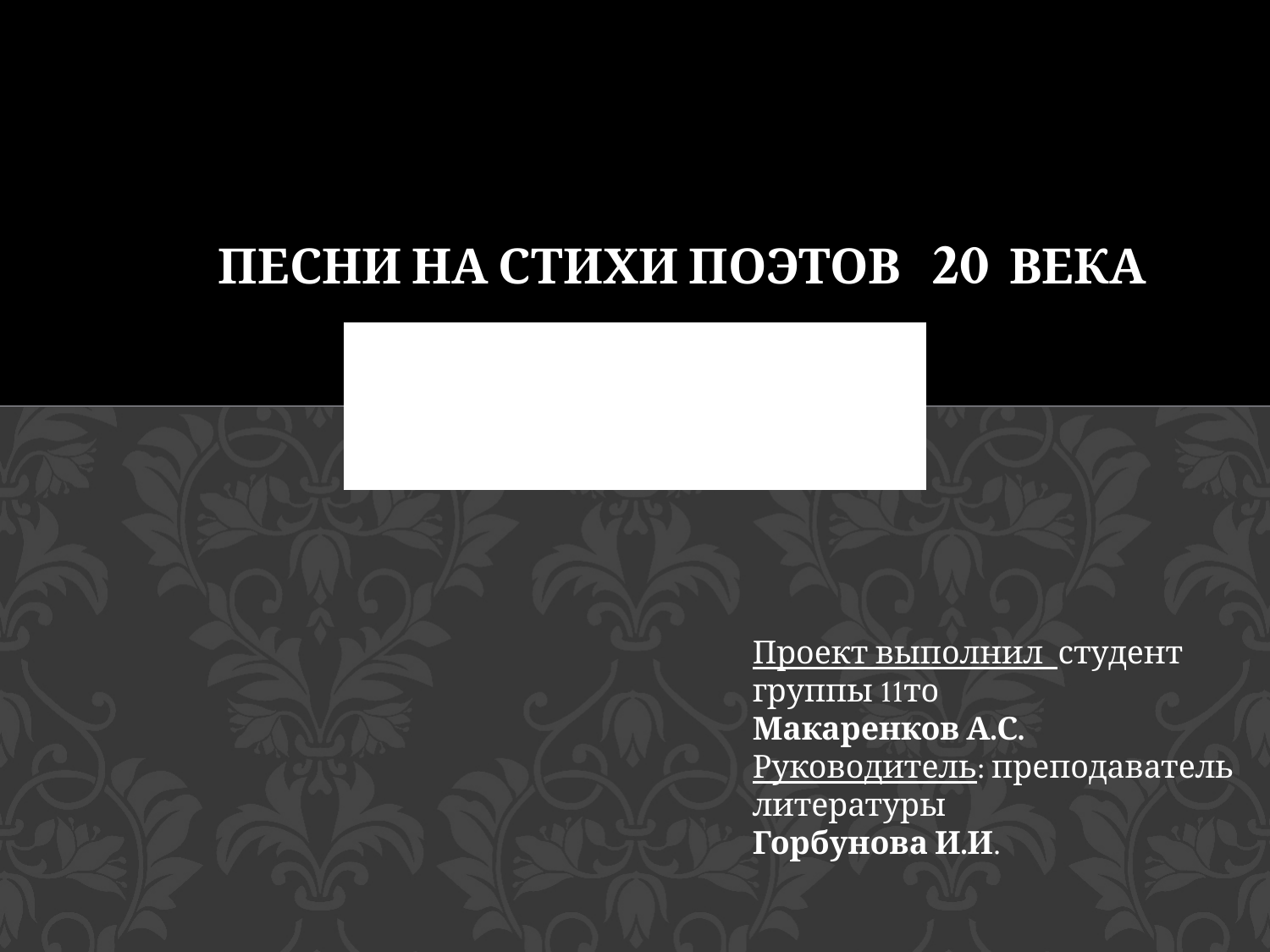

# Песни на стихи поэтов   20  века
Проект выполнил  студент
группы 11то
Макаренков А.С.
Руководитель: преподаватель литературы
Горбунова И.И.